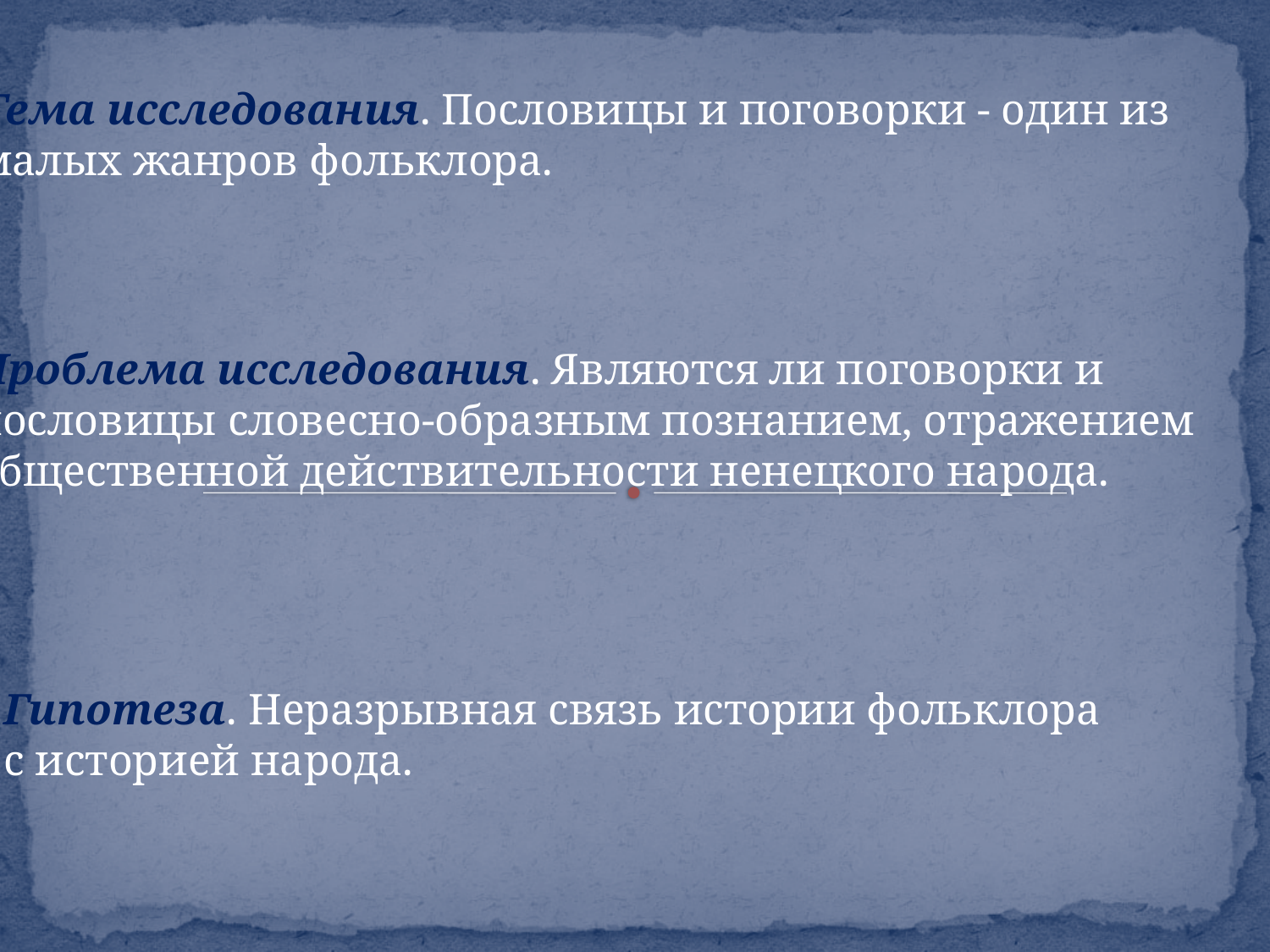

Тема исследования. Пословицы и поговорки - один из
малых жанров фольклора.
Проблема исследования. Являются ли поговорки и
пословицы словесно-образным познанием, отражением
общественной действительности ненецкого народа.

Гипотеза. Неразрывная связь истории фольклора
с историей народа.